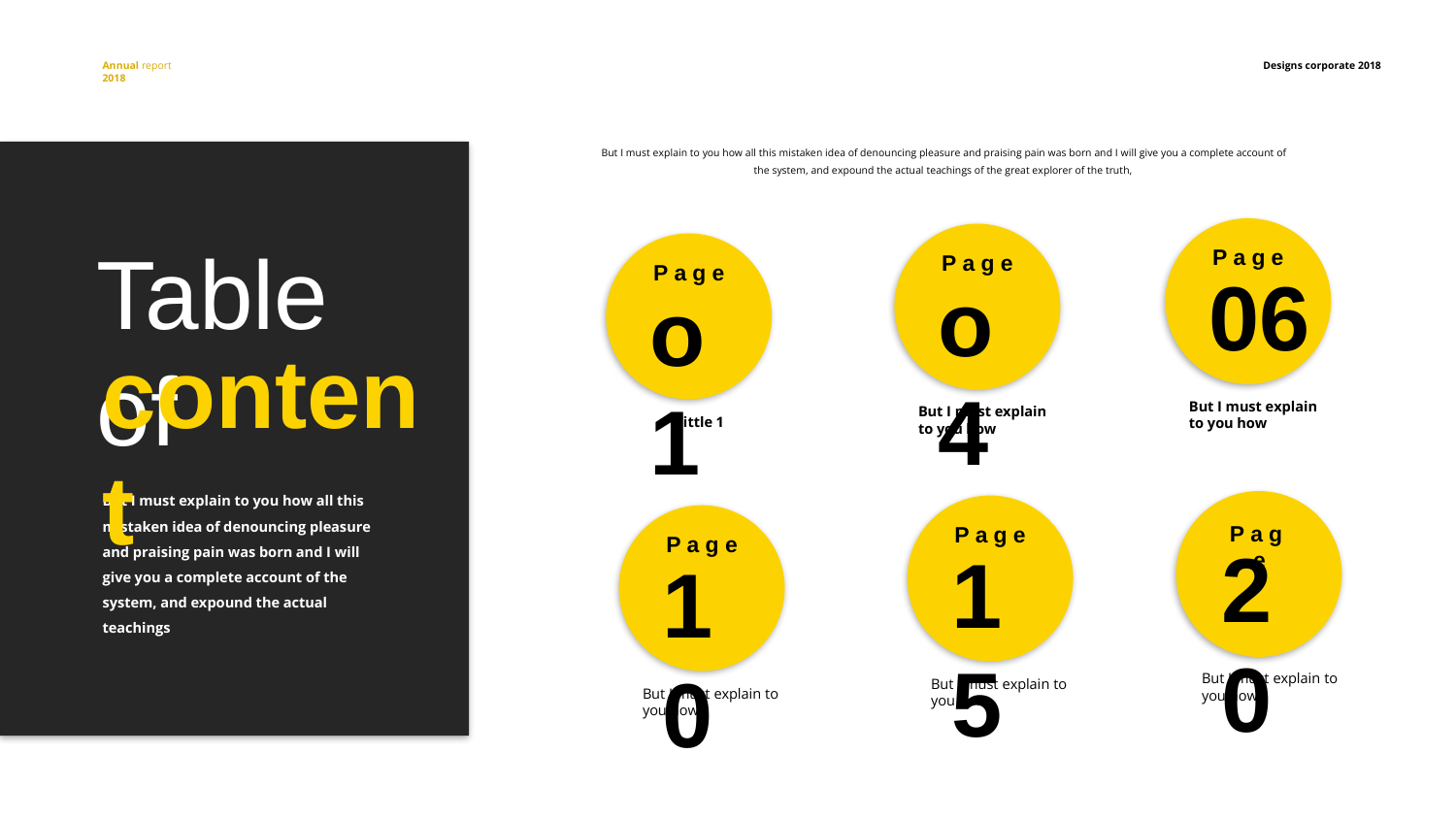

Annual report
2018
Designs corporate 2018
But I must explain to you how all this mistaken idea of denouncing pleasure and praising pain was born and I will give you a complete account of the system, and expound the actual teachings of the great explorer of the truth,

Table of

Page
Page
Page
06
o4
o1
content
But I must explain to you how
But I must explain to you how
Tittle 1
But I must explain to you how all this mistaken idea of denouncing pleasure and praising pain was born and I will give you a complete account of the system, and expound the actual teachings

Page
Page
Page
20
15
10
But I must explain to you how
But I must explain to you how
But I must explain to you how